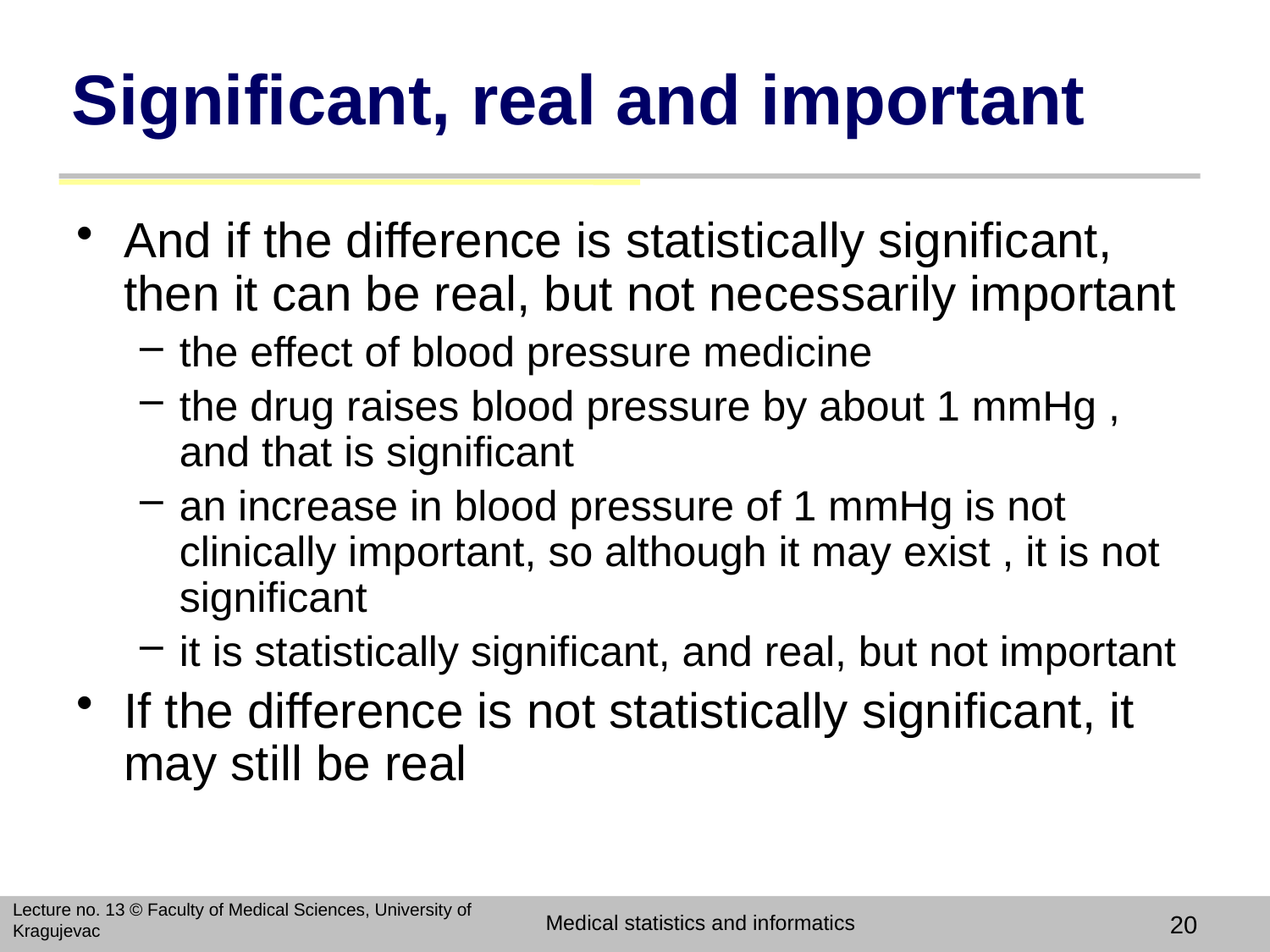

# Significant, real and important
And if the difference is statistically significant, then it can be real, but not necessarily important
the effect of blood pressure medicine
the drug raises blood pressure by about 1 mmHg , and that is significant
an increase in blood pressure of 1 mmHg is not clinically important, so although it may exist , it is not significant
it is statistically significant, and real, but not important
If the difference is not statistically significant, it may still be real
Lecture no. 13 © Faculty of Medical Sciences, University of Kragujevac
Medical statistics and informatics
20